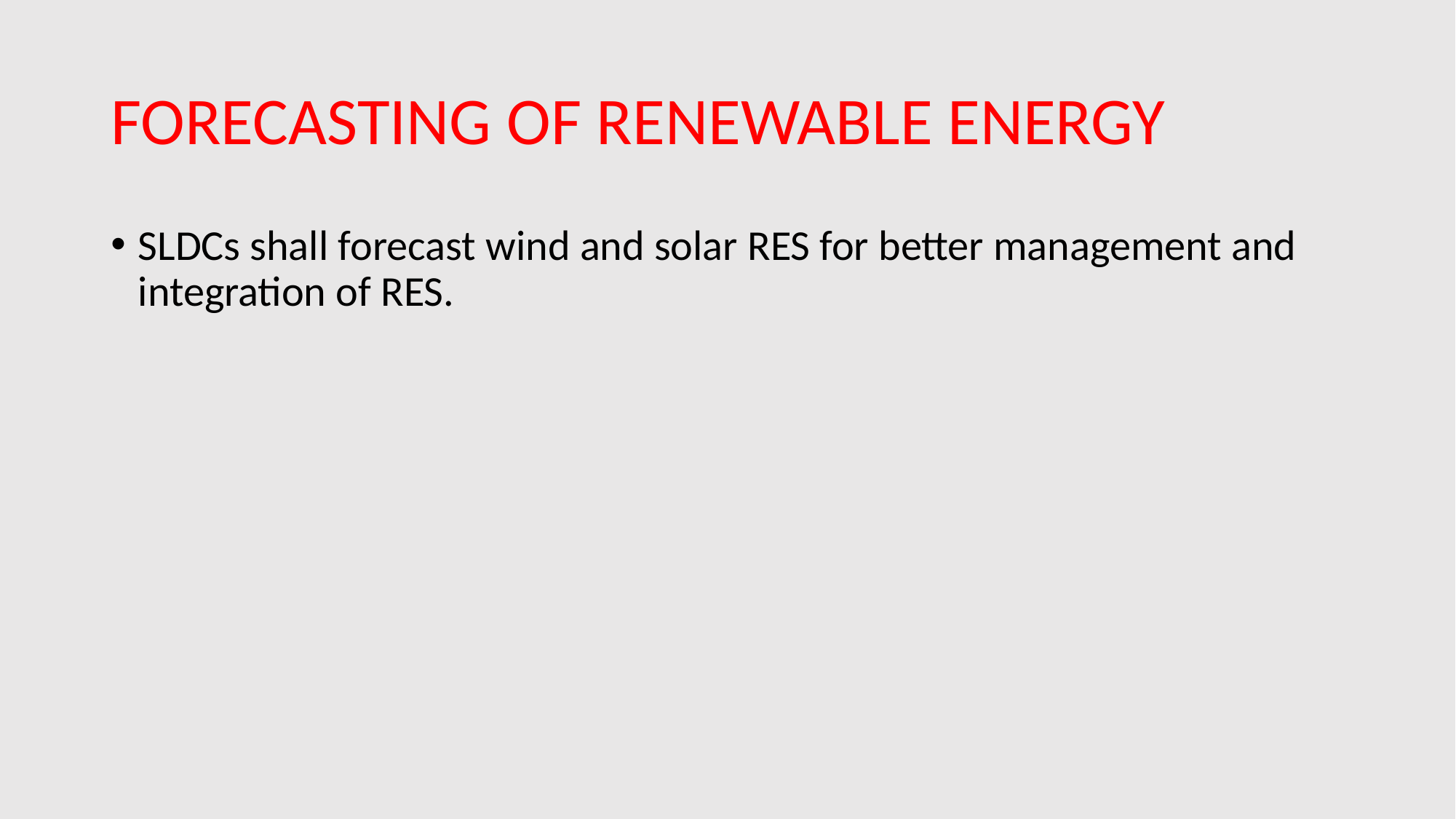

# FORECASTING OF RENEWABLE ENERGY
SLDCs shall forecast wind and solar RES for better management and integration of RES.